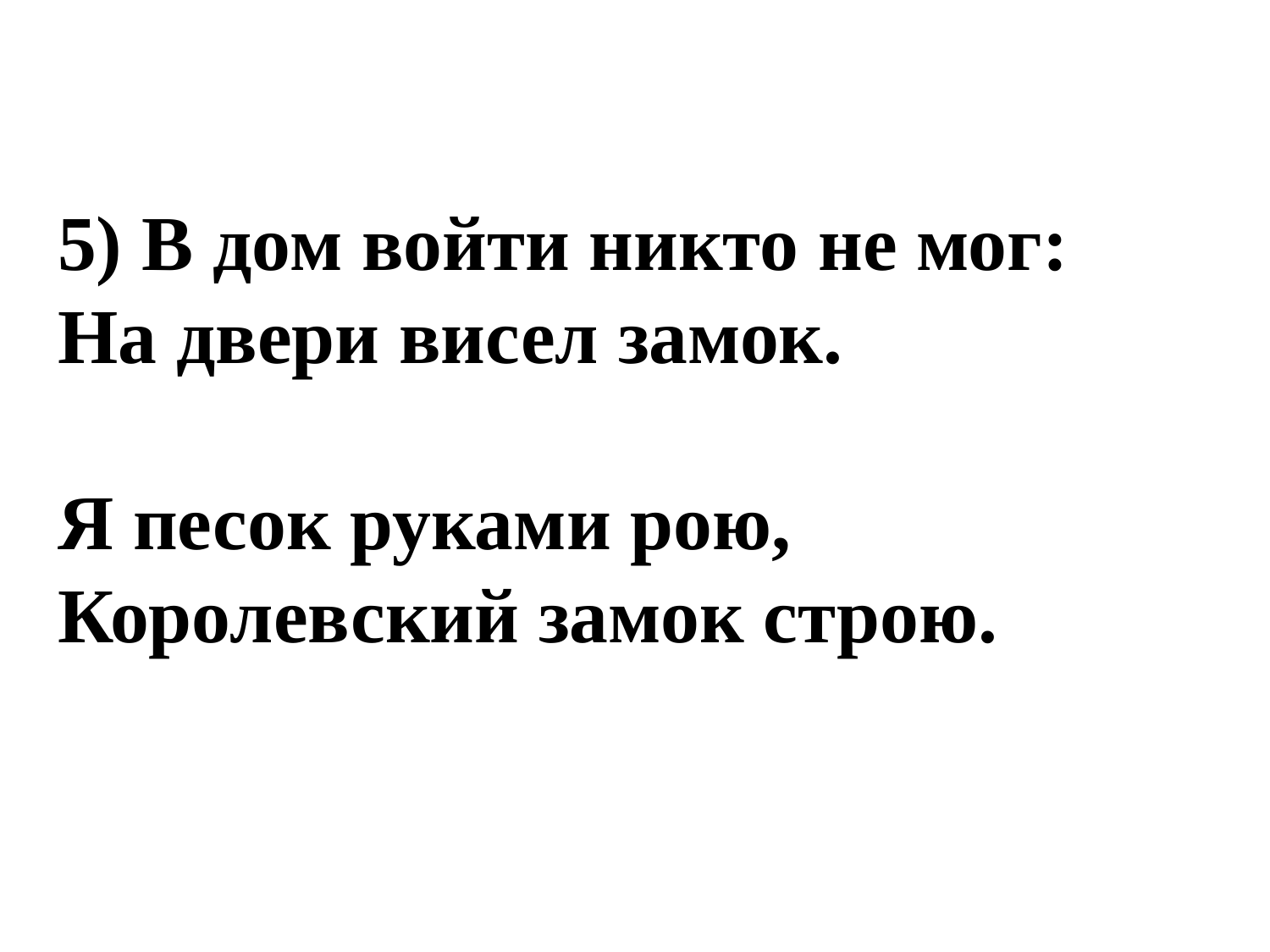

# 5) В дом войти никто не мог: На двери висел замок. Я песок руками рою, Королевский замок строю.